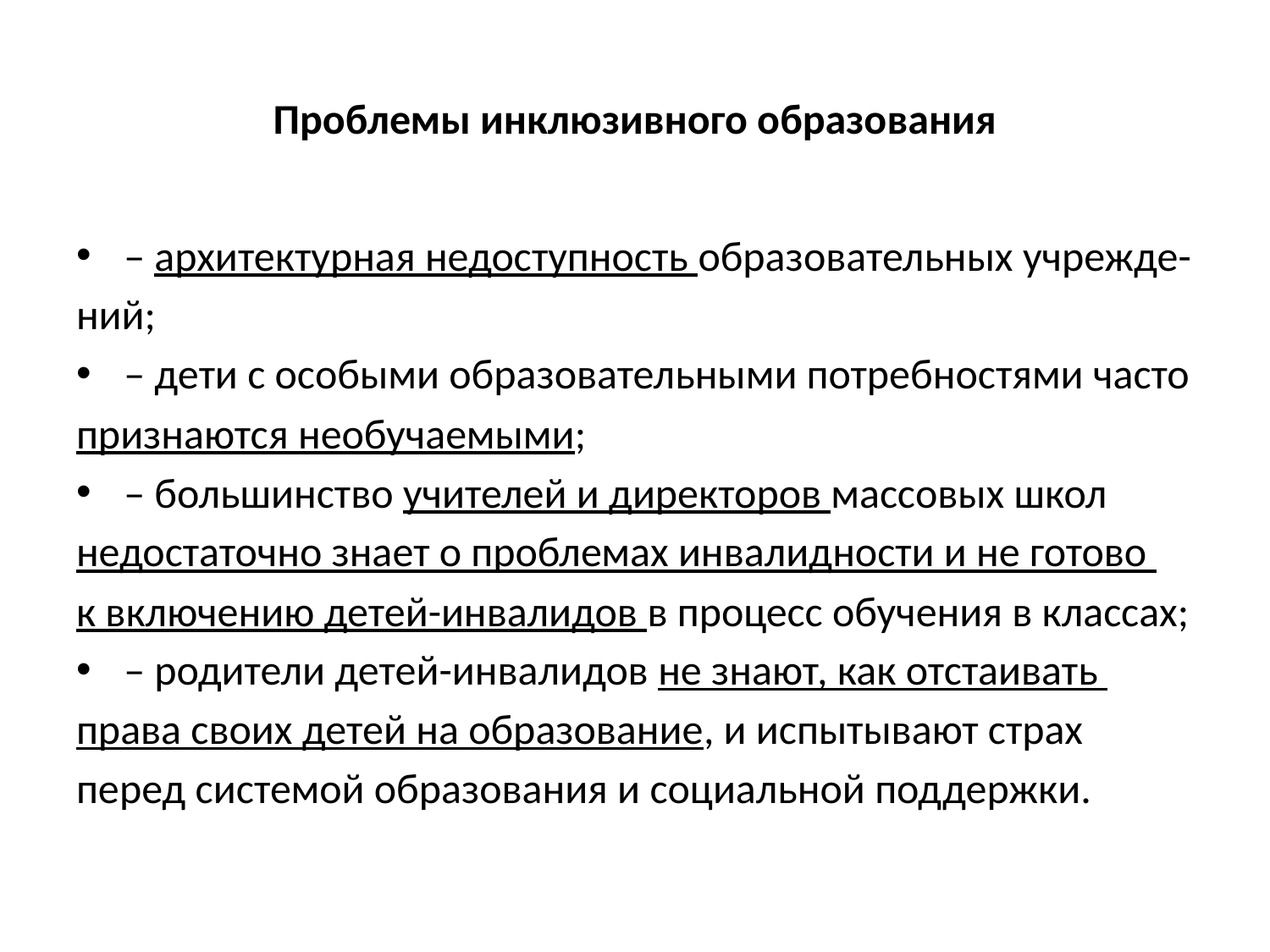

# Проблемы инклюзивного образования
– архитектурная недоступность образовательных учрежде-
ний;
– дети с особыми образовательными потребностями часто
признаются необучаемыми;
– большинство учителей и директоров массовых школ
недостаточно знает о проблемах инвалидности и не готово
к включению детей-инвалидов в процесс обучения в классах;
– родители детей-инвалидов не знают, как отстаивать
права своих детей на образование, и испытывают страх
перед системой образования и социальной поддержки.